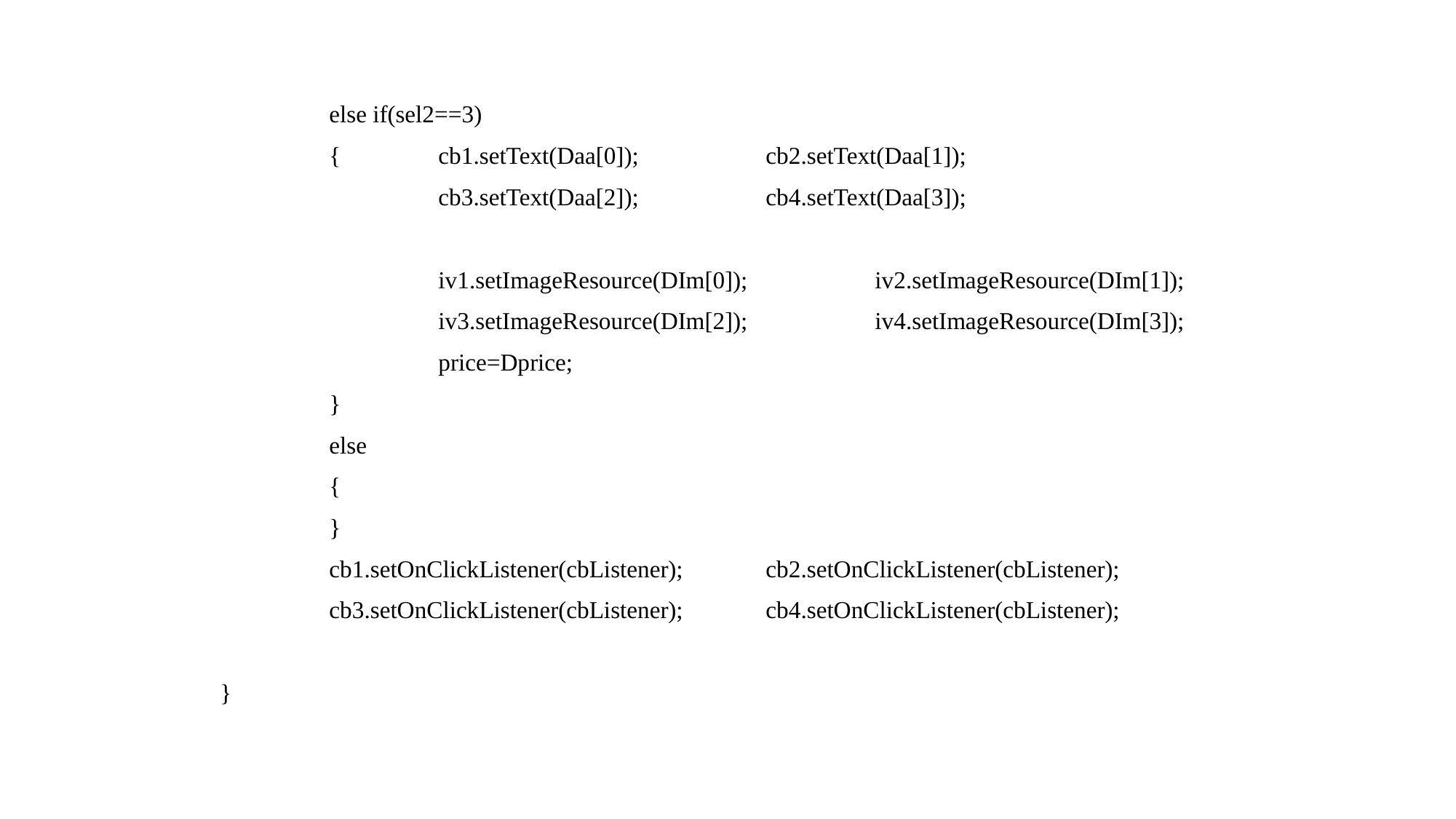

else if(sel2==3)
		{	cb1.setText(Daa[0]);		cb2.setText(Daa[1]);
			cb3.setText(Daa[2]);		cb4.setText(Daa[3]);

			iv1.setImageResource(DIm[0]);		iv2.setImageResource(DIm[1]);
			iv3.setImageResource(DIm[2]);		iv4.setImageResource(DIm[3]);
			price=Dprice;
		}
		else
		{
		}
		cb1.setOnClickListener(cbListener);	cb2.setOnClickListener(cbListener);
		cb3.setOnClickListener(cbListener);	cb4.setOnClickListener(cbListener);

	}